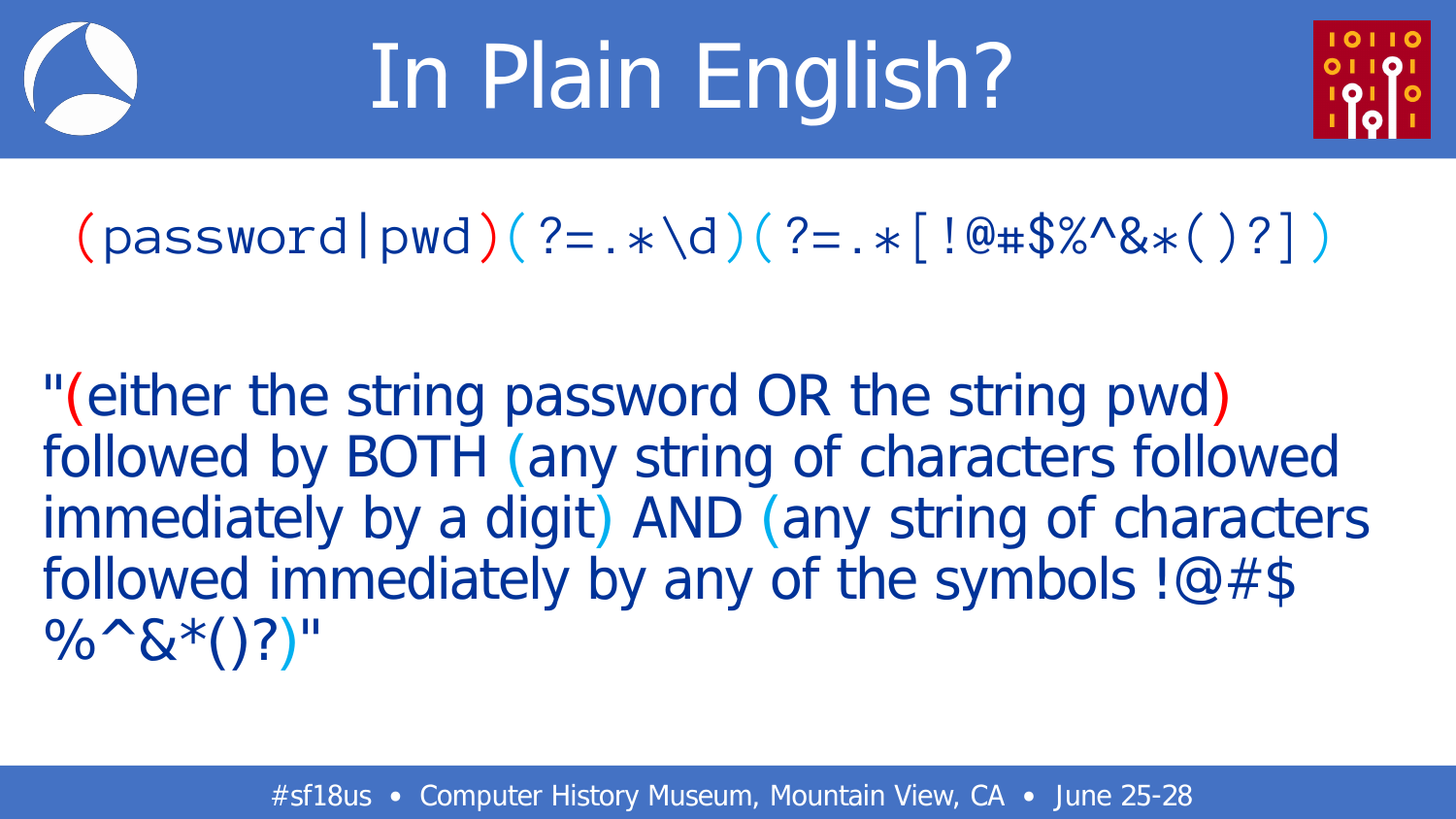

# In Plain English?
 (password|pwd)(?=.*\d)(?=.*[!@#$%^&*()?])

"(either the string password OR the string pwd) followed by BOTH (any string of characters followed immediately by a digit) AND (any string of characters followed immediately by any of the symbols !@#$%^&*()?)"